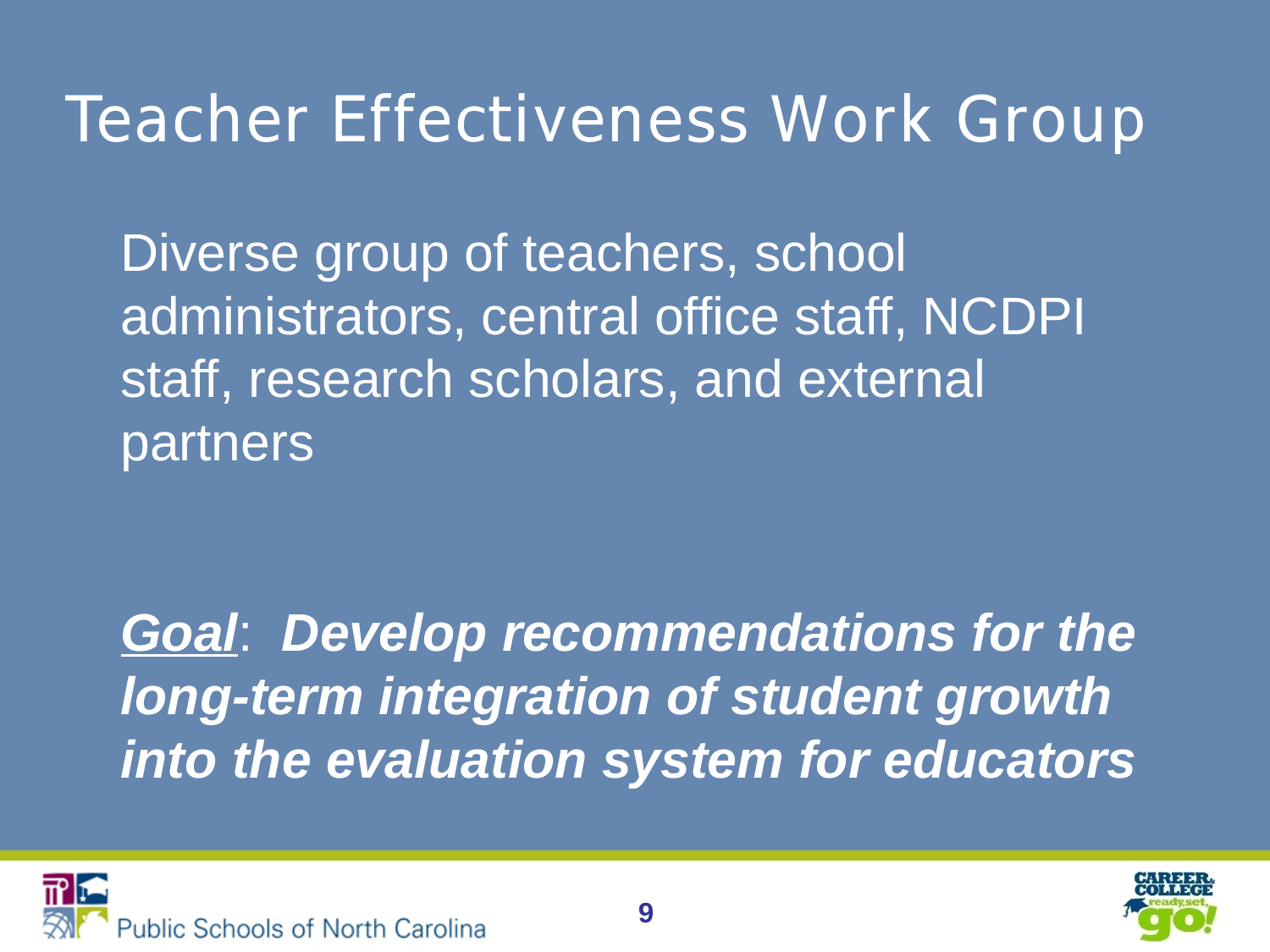

# Teacher Effectiveness Work Group
Diverse group of teachers, school administrators, central office staff, NCDPI staff, research scholars, and external partners

Goal:  Develop recommendations for the long-term integration of student growth into the evaluation system for educators

9